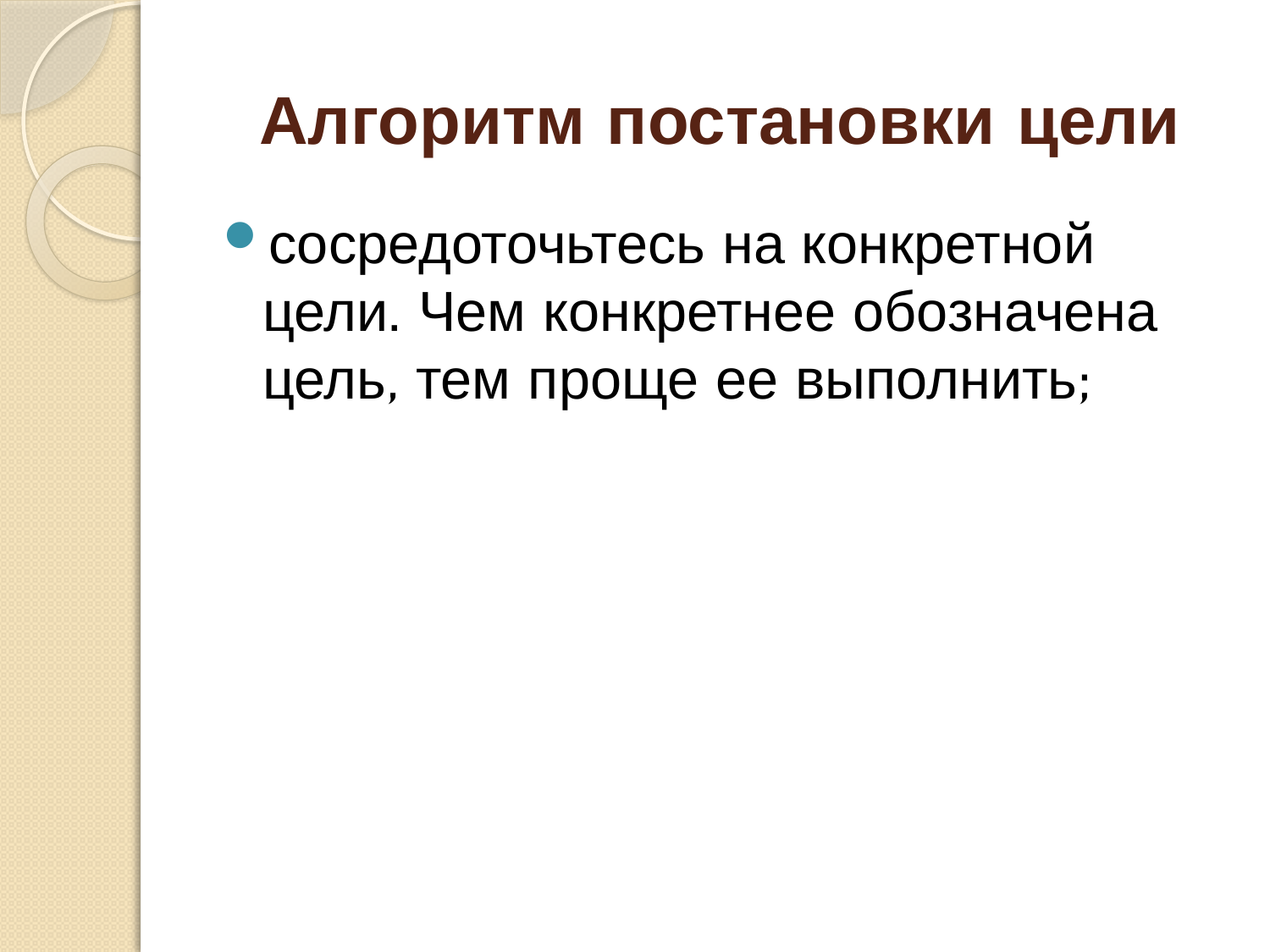

# Алгоритм постановки цели
сосредоточьтесь на конкретной цели. Чем конкретнее обозначена цель, тем проще ее выполнить;